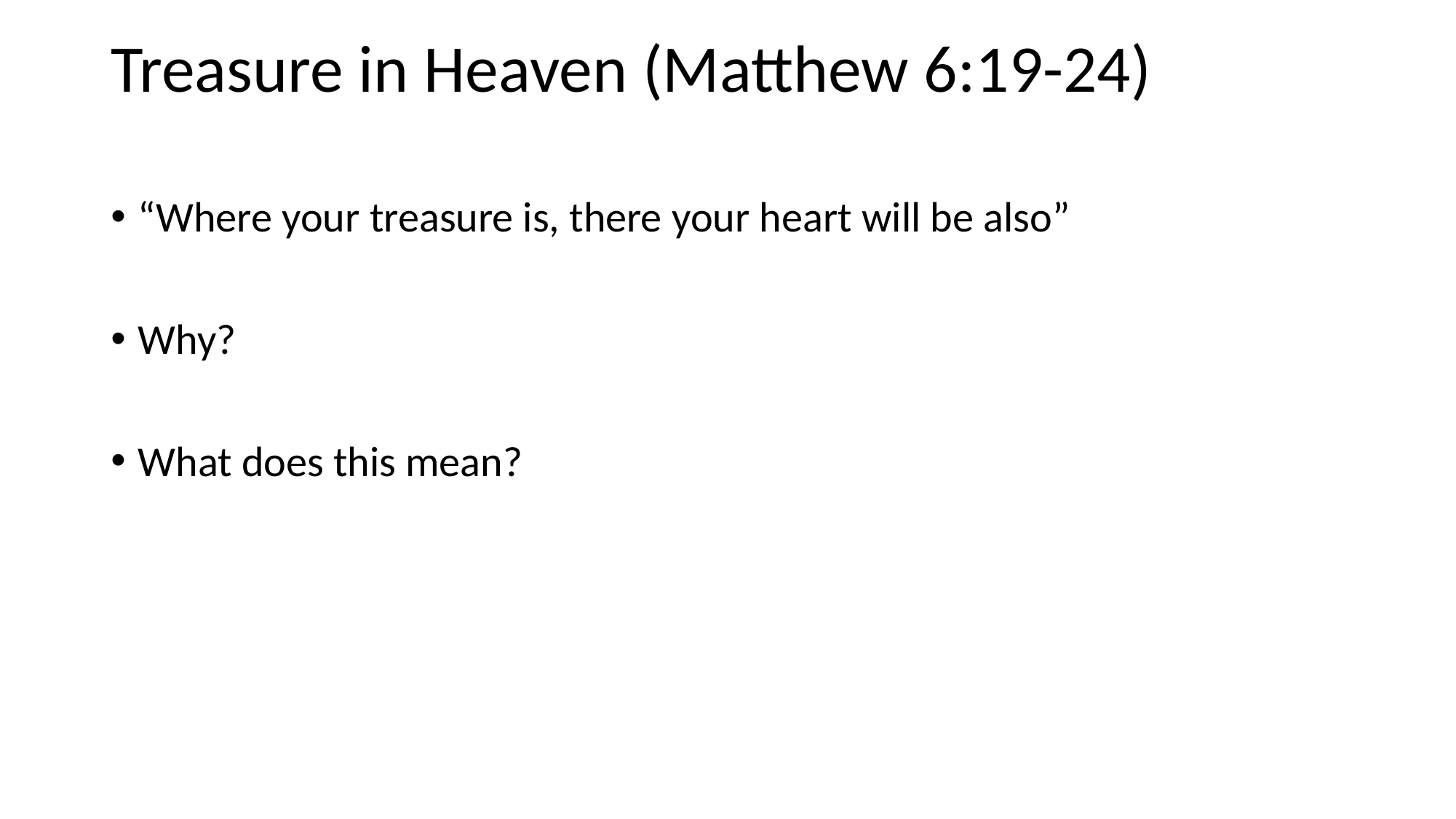

# Treasure in Heaven (Matthew 6:19-24)

“Where your treasure is, there your heart will be also”

Why?

What does this mean?